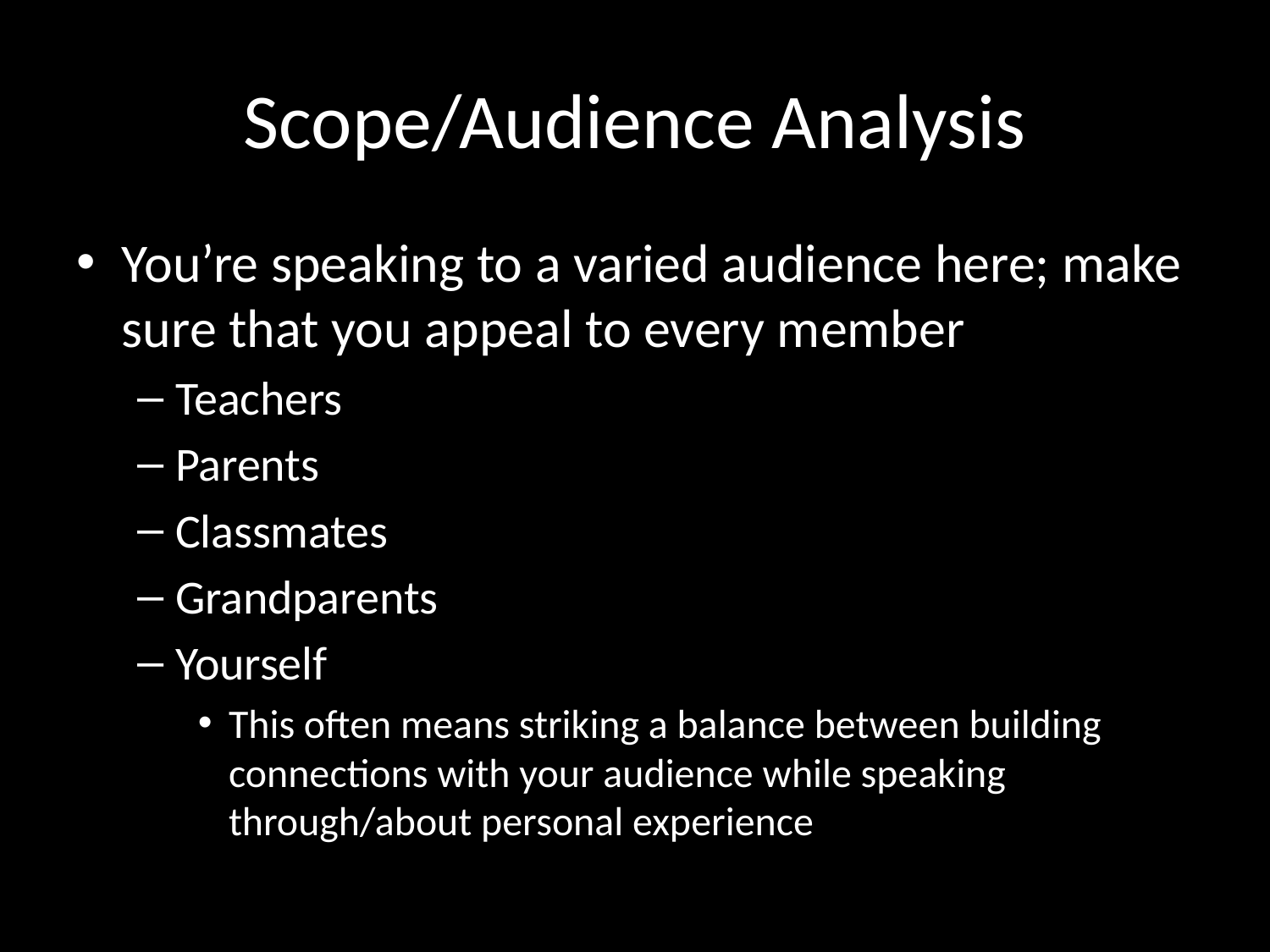

# Scope/Audience Analysis
You’re speaking to a varied audience here; make sure that you appeal to every member
Teachers
Parents
Classmates
Grandparents
Yourself
This often means striking a balance between building connections with your audience while speaking through/about personal experience